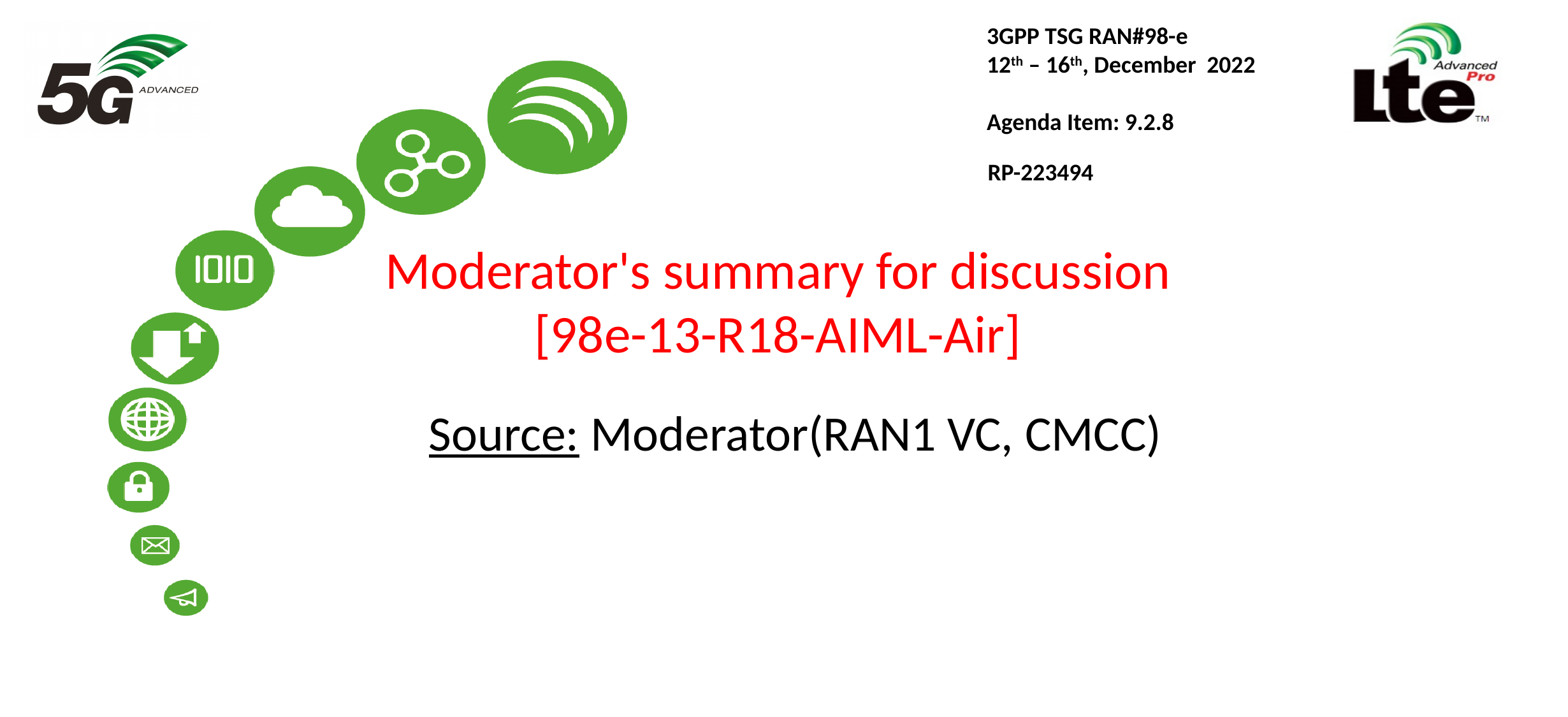

3GPP TSG RAN#98-e
12th – 16th, December  2022

Agenda Item: 9.2.8
RP-223494
# Moderator's summary for discussion  [98e-13-R18-AIML-Air]
Source: Moderator(RAN1 VC, CMCC)